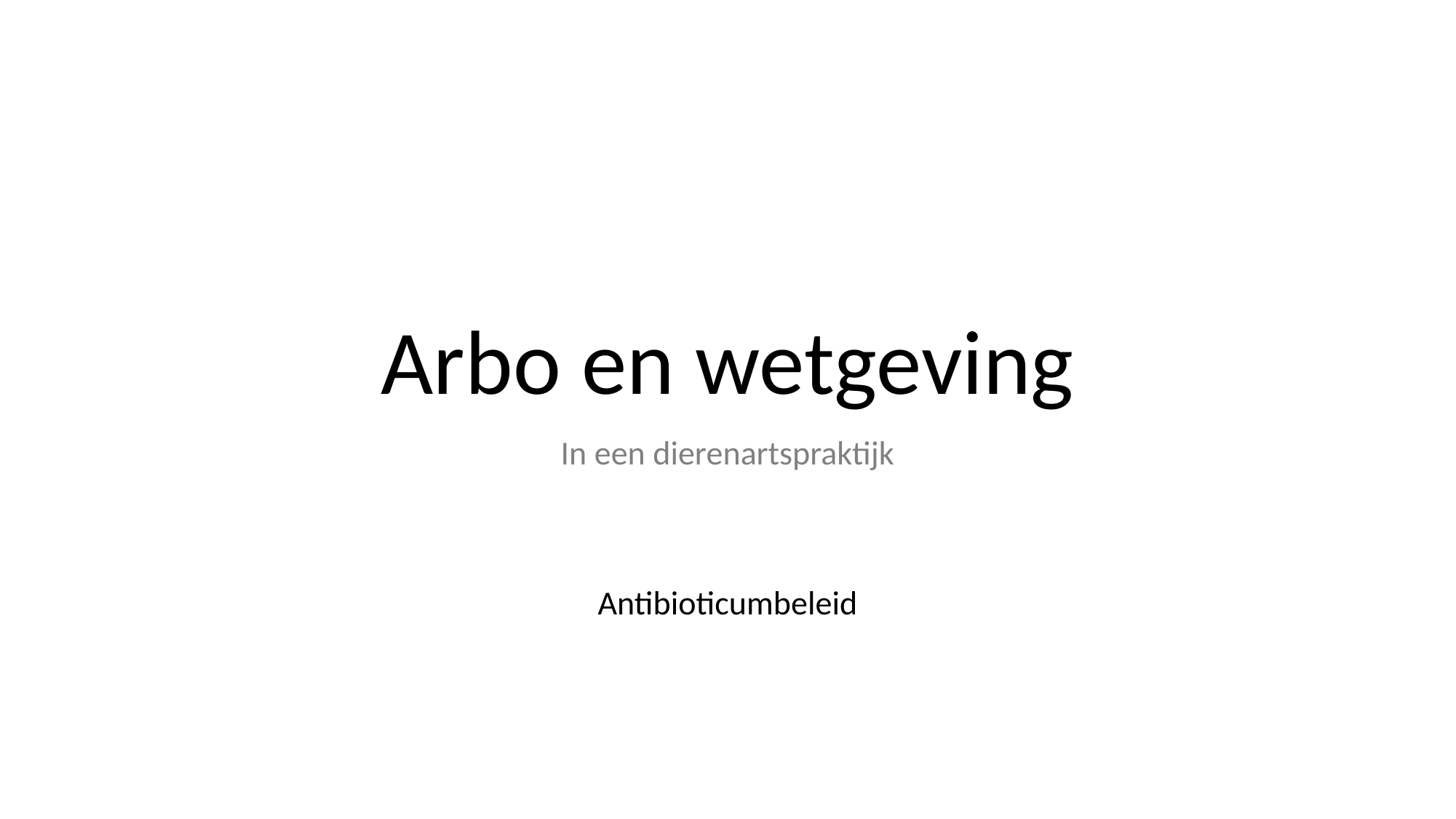

# Arbo en wetgeving
In een dierenartspraktijk

Antibioticumbeleid